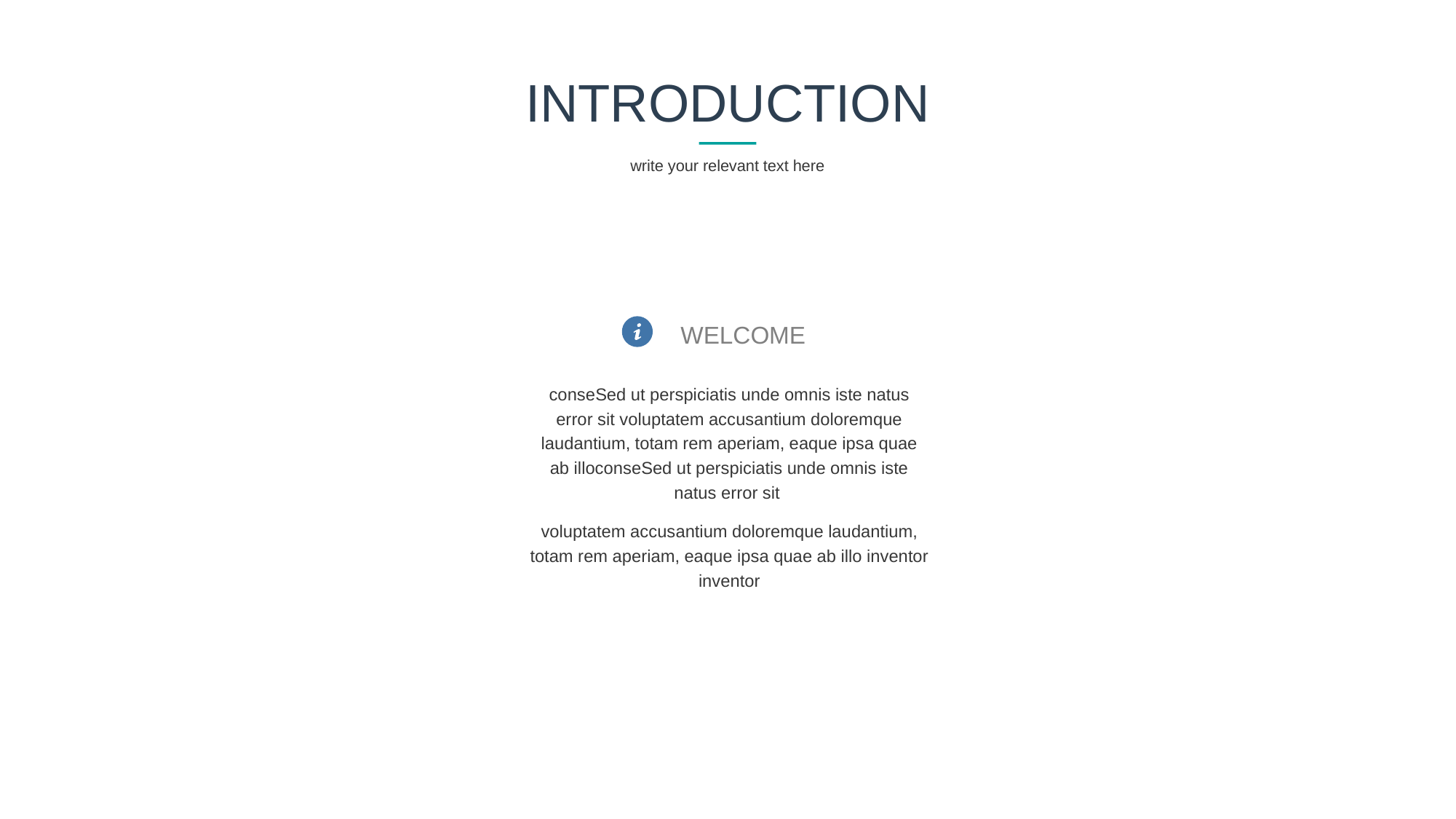

# INTRODUCTION
write your relevant text here

WELCOME
conseSed ut perspiciatis unde omnis iste natus error sit voluptatem accusantium doloremque laudantium, totam rem aperiam, eaque ipsa quae ab illoconseSed ut perspiciatis unde omnis iste natus error sit
voluptatem accusantium doloremque laudantium, totam rem aperiam, eaque ipsa quae ab illo inventor inventor